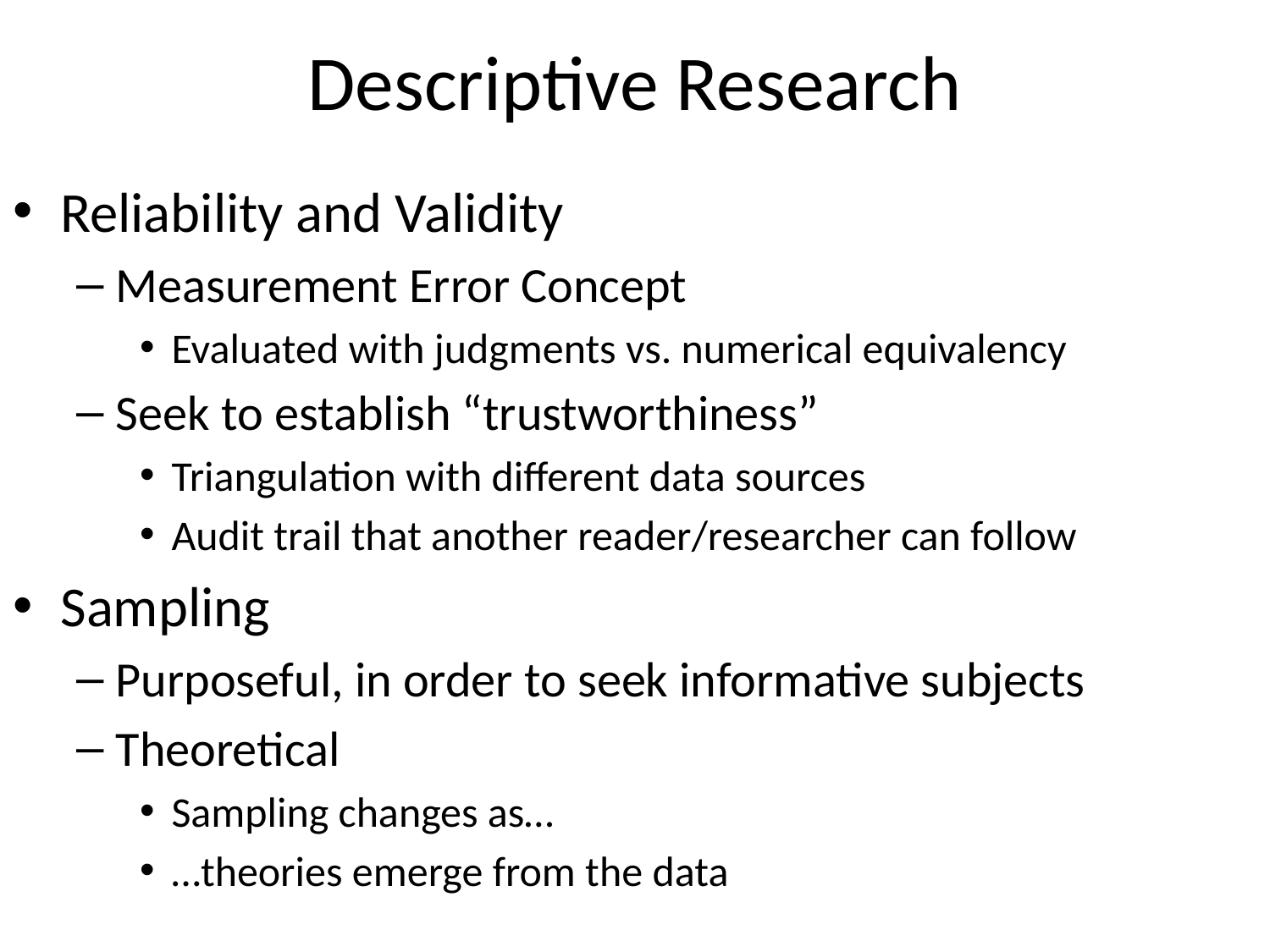

# Descriptive Research
Reliability and Validity
Measurement Error Concept
Evaluated with judgments vs. numerical equivalency
Seek to establish “trustworthiness”
Triangulation with different data sources
Audit trail that another reader/researcher can follow
Sampling
Purposeful, in order to seek informative subjects
Theoretical
Sampling changes as…
…theories emerge from the data